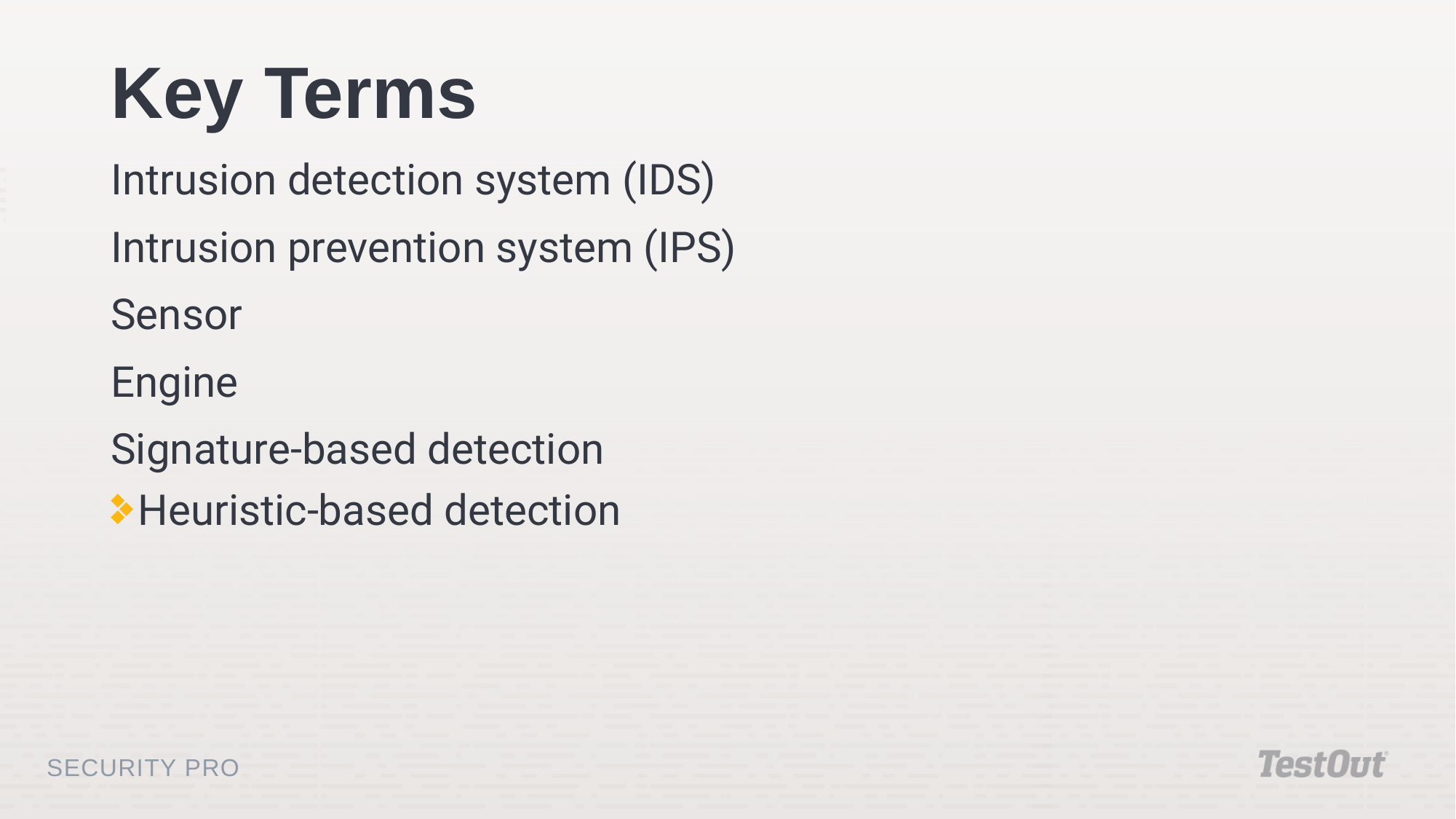

# Key Terms
Intrusion detection system (IDS)
Intrusion prevention system (IPS)
Sensor
Engine
Signature-based detection
Heuristic-based detection
Security Pro